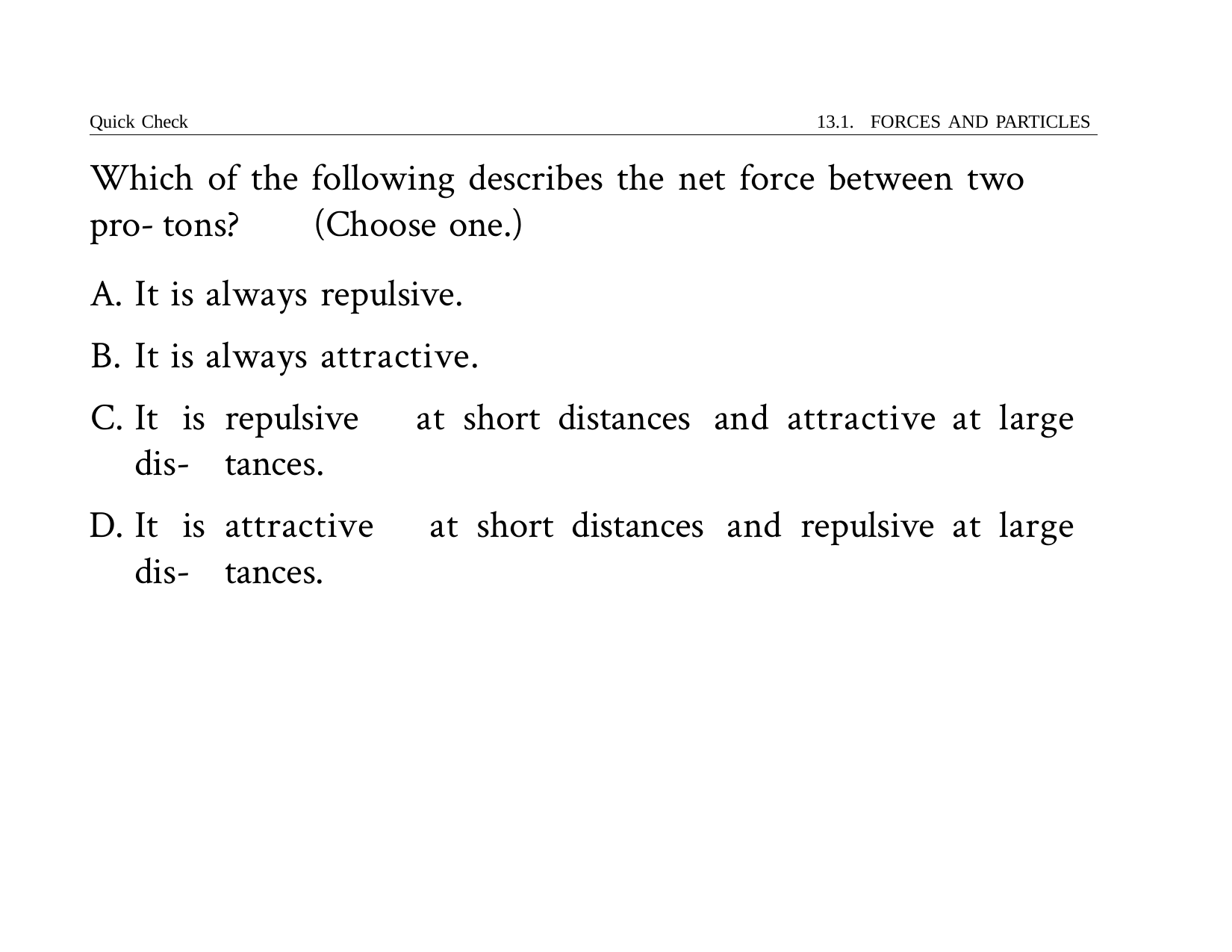

Quick Check	13.1.  FORCES AND PARTICLES

# Which of the following describes the net force between two pro- tons?	(Choose one.)
It is always repulsive.
It is always attractive.
It	is	repulsive	at	short	distances	and	attractive	at	large	dis- 	tances.
It	is	attractive	at	short	distances	and	repulsive	at	large	dis- 	tances.